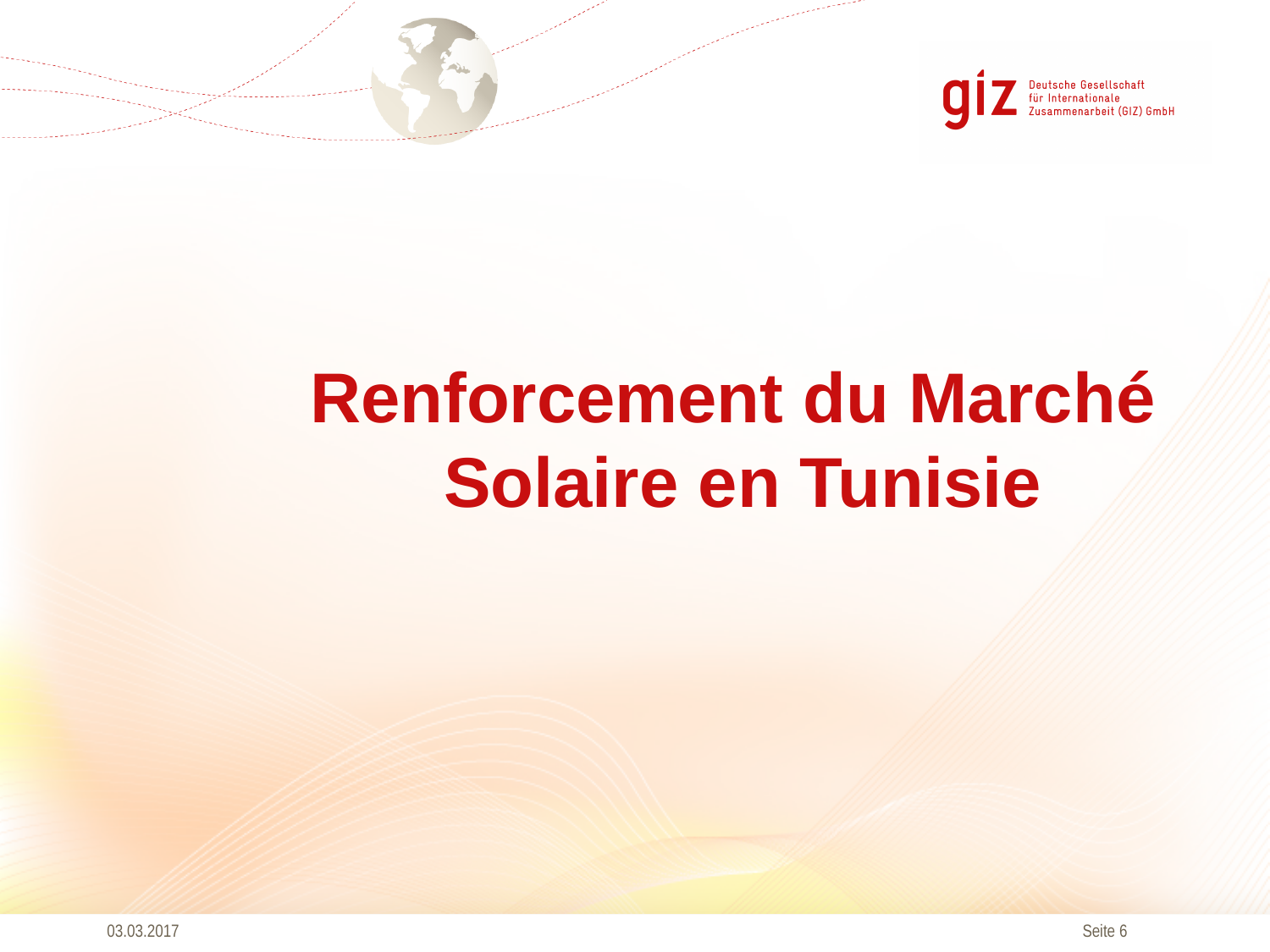

# Renforcement du Marché  Solaire en Tunisie
03.03.2017